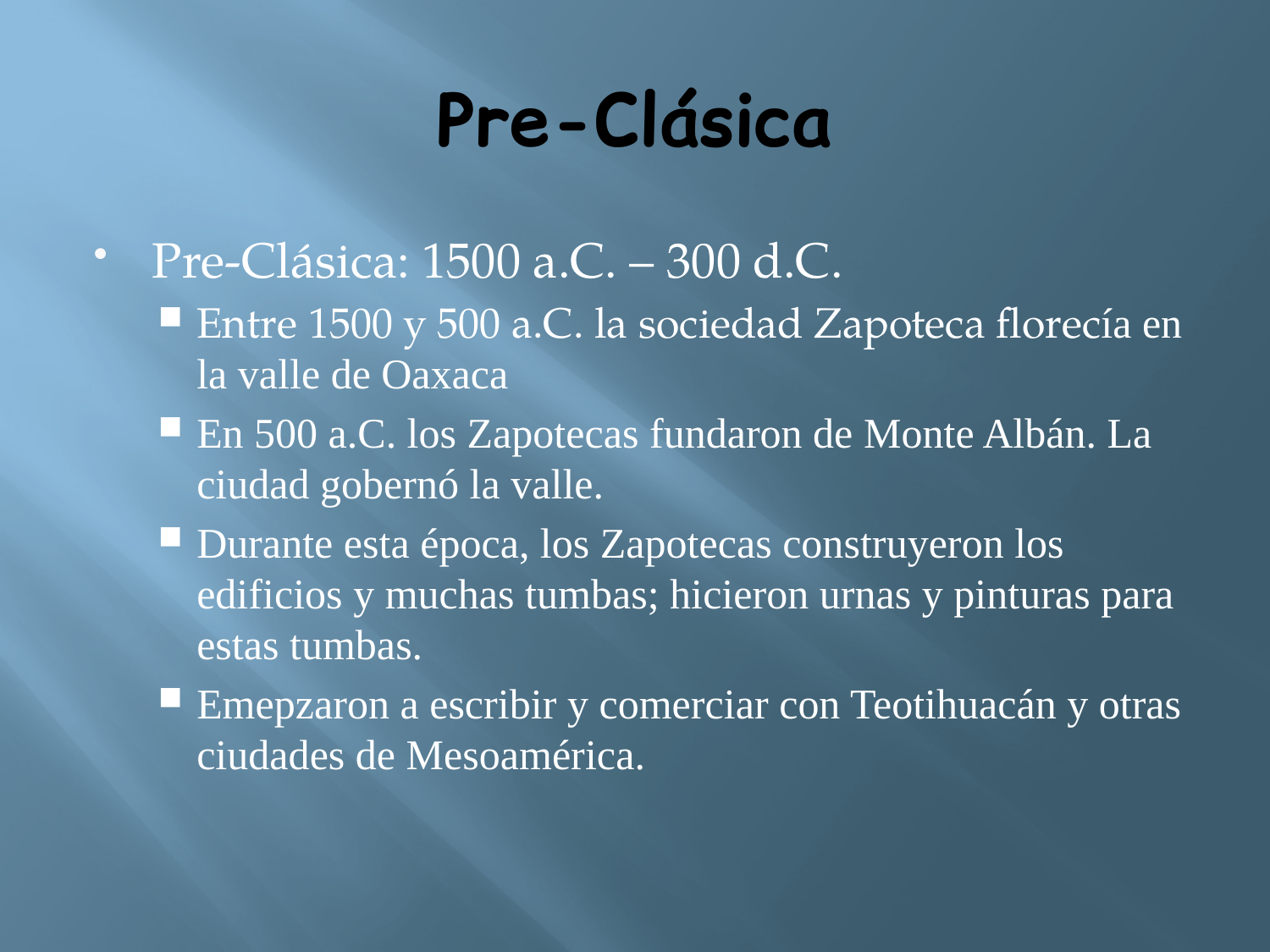

# Pre-Clásica
Pre-Clásica: 1500 a.C. – 300 d.C.
Entre 1500 y 500 a.C. la sociedad Zapoteca florecía en la valle de Oaxaca
En 500 a.C. los Zapotecas fundaron de Monte Albán. La ciudad gobernó la valle.
Durante esta época, los Zapotecas construyeron los edificios y muchas tumbas; hicieron urnas y pinturas para estas tumbas.
Emepzaron a escribir y comerciar con Teotihuacán y otras ciudades de Mesoamérica.